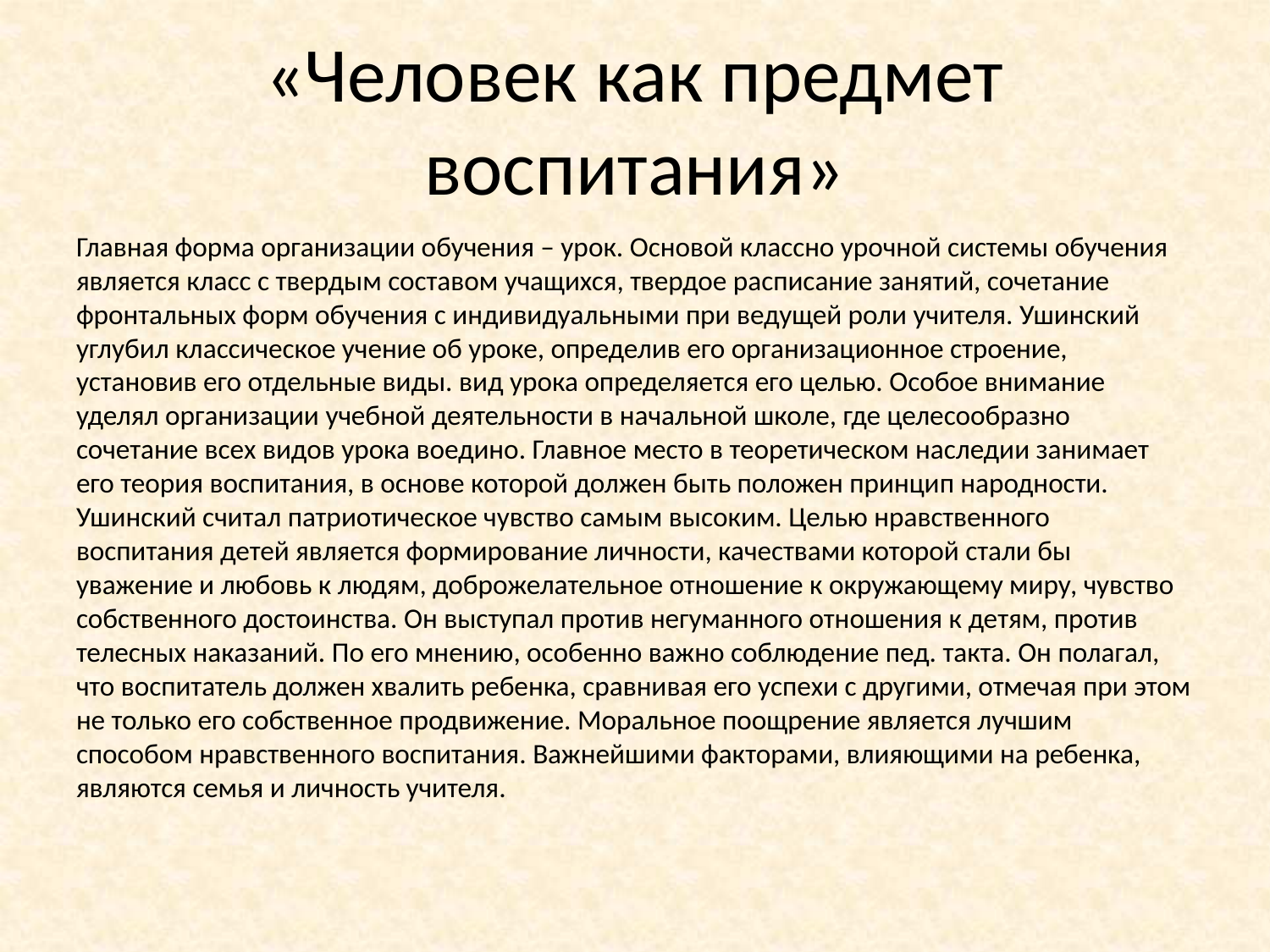

# «Человек как предмет воспитания»
Главная форма организации обучения – урок. Основой классно урочной системы обучения является класс с твердым составом учащихся, твердое расписание занятий, сочетание фронтальных форм обучения с индивидуальными при ведущей роли учителя. Ушинский углубил классическое учение об уроке, определив его организационное строение, установив его отдельные виды. вид урока определяется его целью. Особое внимание уделял организации учебной деятельности в начальной школе, где целесообразно сочетание всех видов урока воедино. Главное место в теоретическом наследии занимает его теория воспитания, в основе которой должен быть положен принцип народности. Ушинский считал патриотическое чувство самым высоким. Целью нравственного воспитания детей является формирование личности, качествами которой стали бы уважение и любовь к людям, доброжелательное отношение к окружающему миру, чувство собственного достоинства. Он выступал против негуманного отношения к детям, против телесных наказаний. По его мнению, особенно важно соблюдение пед. такта. Он полагал, что воспитатель должен хвалить ребенка, сравнивая его успехи с другими, отмечая при этом не только его собственное продвижение. Моральное поощрение является лучшим способом нравственного воспитания. Важнейшими факторами, влияющими на ребенка, являются семья и личность учителя.